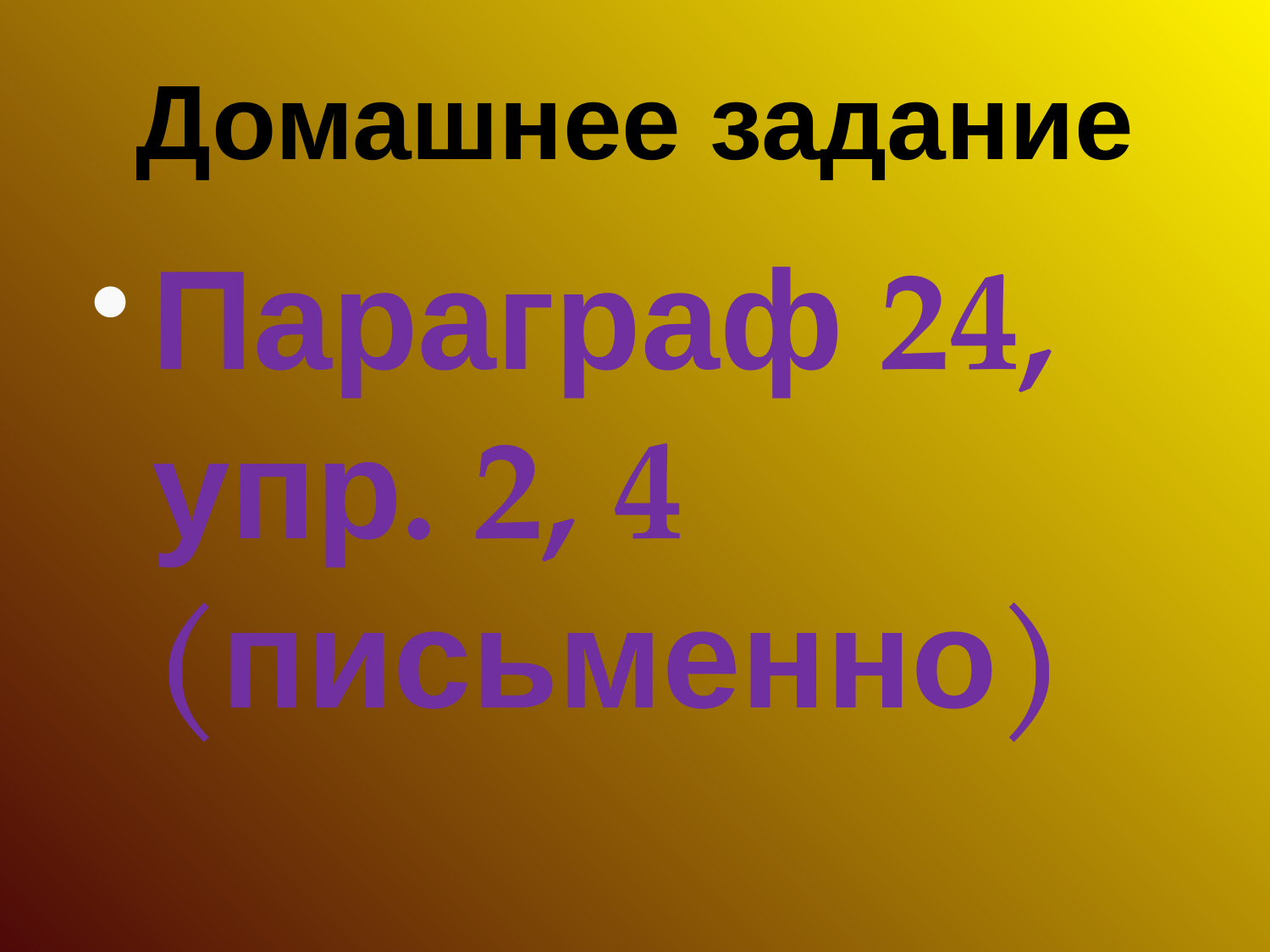

# Домашнее задание
Параграф 24, упр. 2, 4 (письменно)